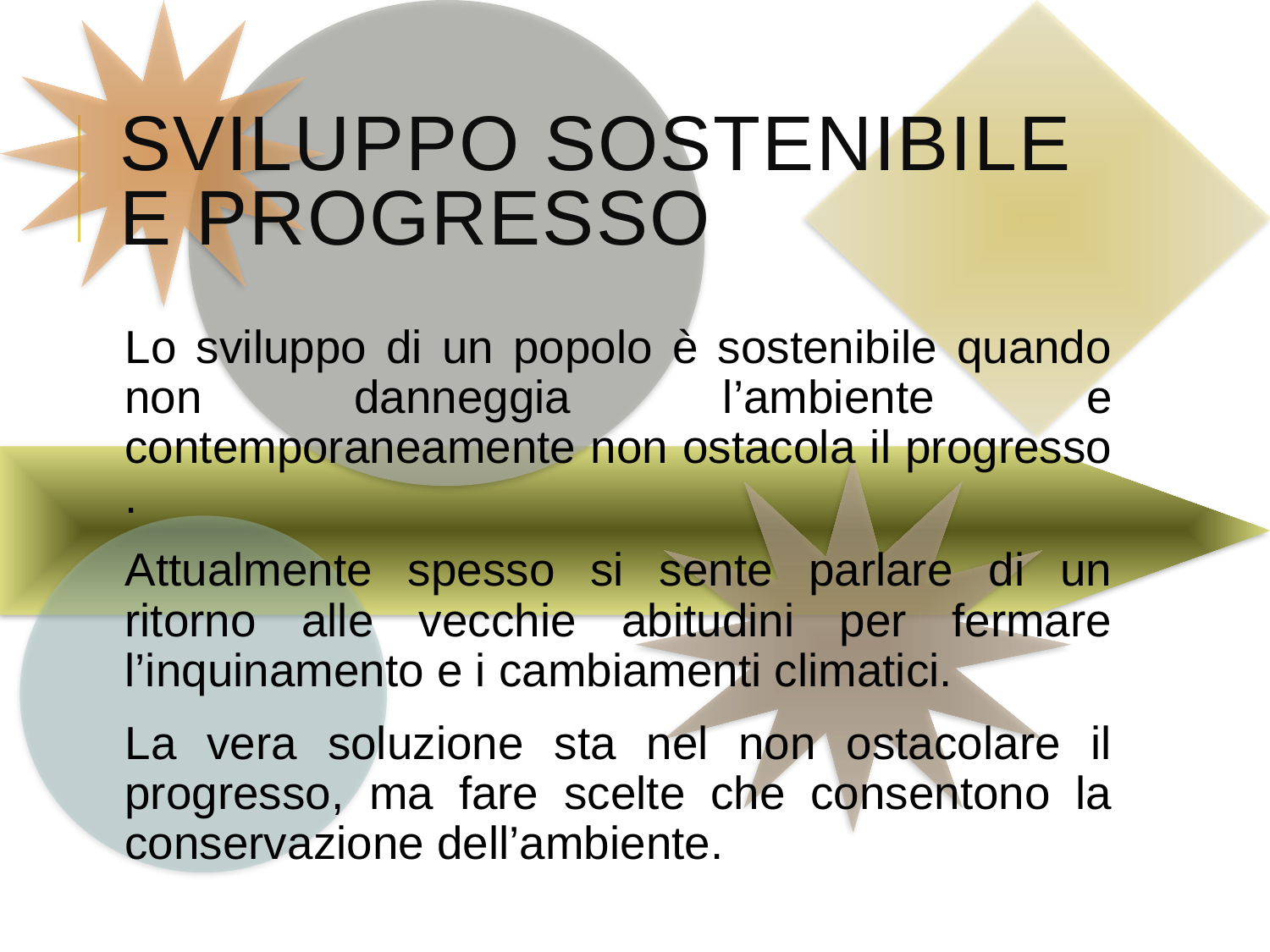

# Sviluppo sostenibile e progresso
Lo sviluppo di un popolo è sostenibile quando non danneggia l’ambiente e contemporaneamente non ostacola il progresso .
Attualmente spesso si sente parlare di un ritorno alle vecchie abitudini per fermare l’inquinamento e i cambiamenti climatici.
La vera soluzione sta nel non ostacolare il progresso, ma fare scelte che consentono la conservazione dell’ambiente.